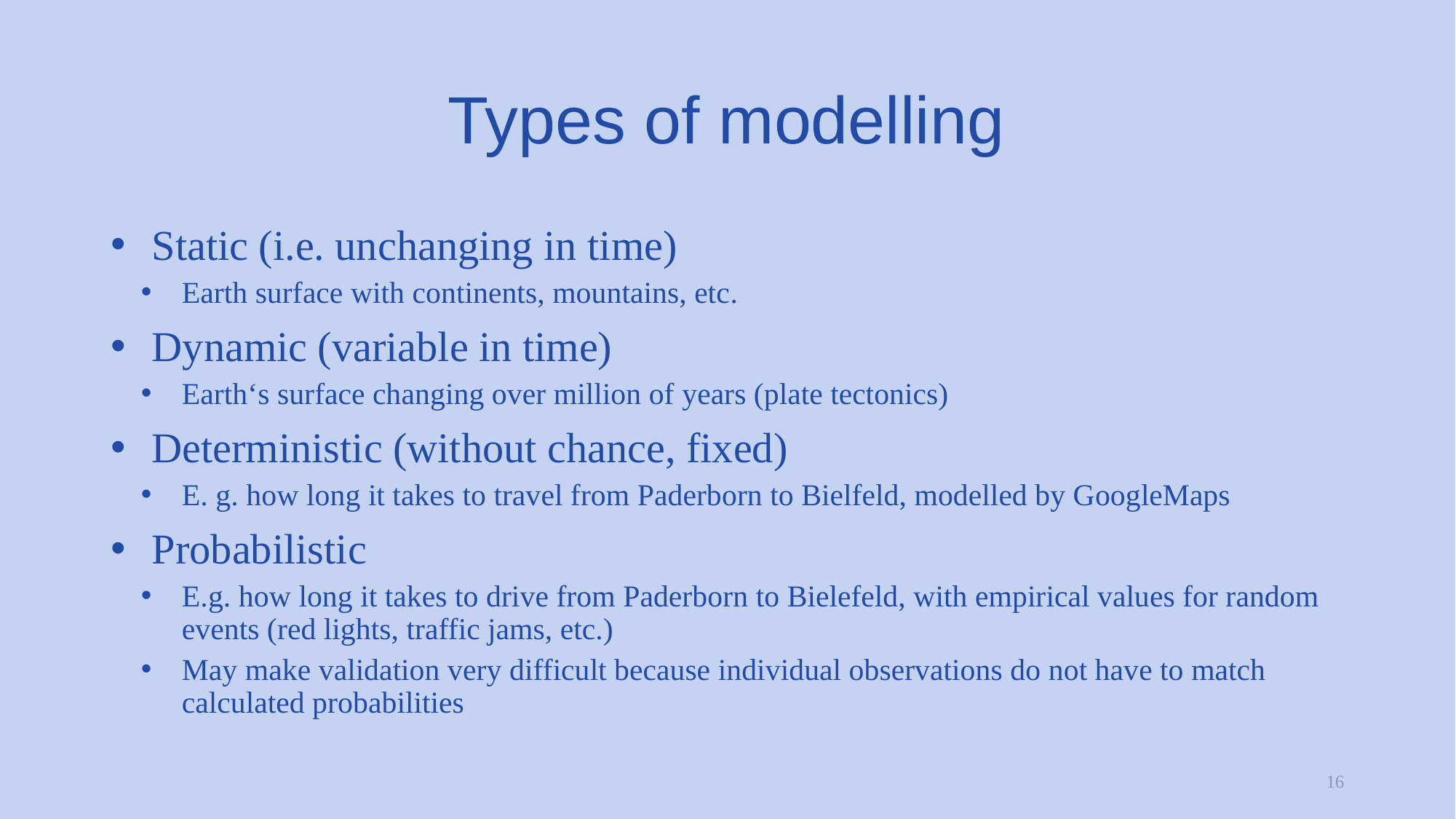

# Types of modelling
Static (i.e. unchanging in time)
Earth surface with continents, mountains, etc.
Dynamic (variable in time)
Earth‘s surface changing over million of years (plate tectonics)
Deterministic (without chance, fixed)
E. g. how long it takes to travel from Paderborn to Bielfeld, modelled by GoogleMaps
Probabilistic
E.g. how long it takes to drive from Paderborn to Bielefeld, with empirical values for random events (red lights, traffic jams, etc.)
May make validation very difficult because individual observations do not have to match calculated probabilities

16